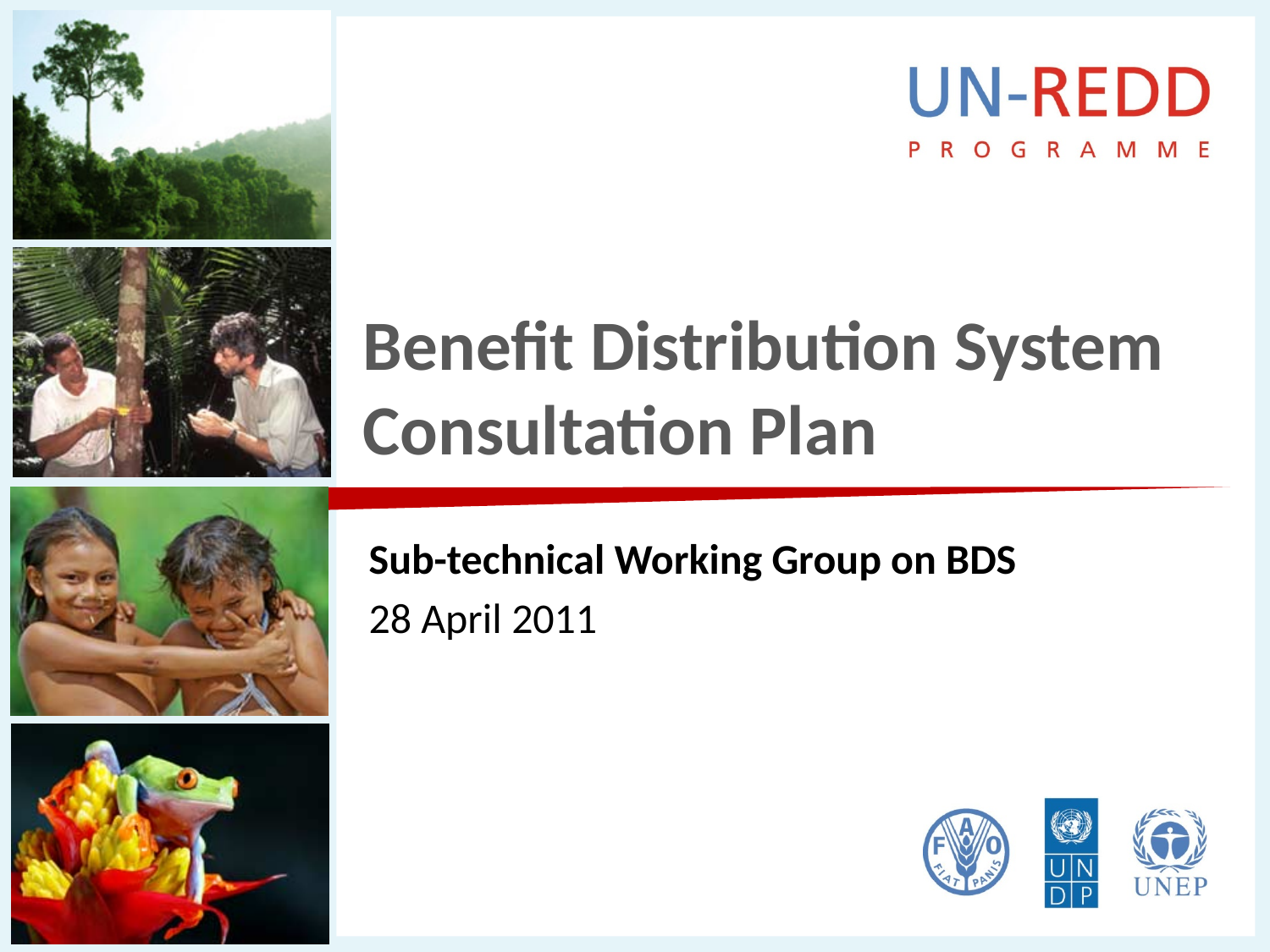

# Benefit Distribution System Consultation Plan
Sub-technical Working Group on BDS
28 April 2011